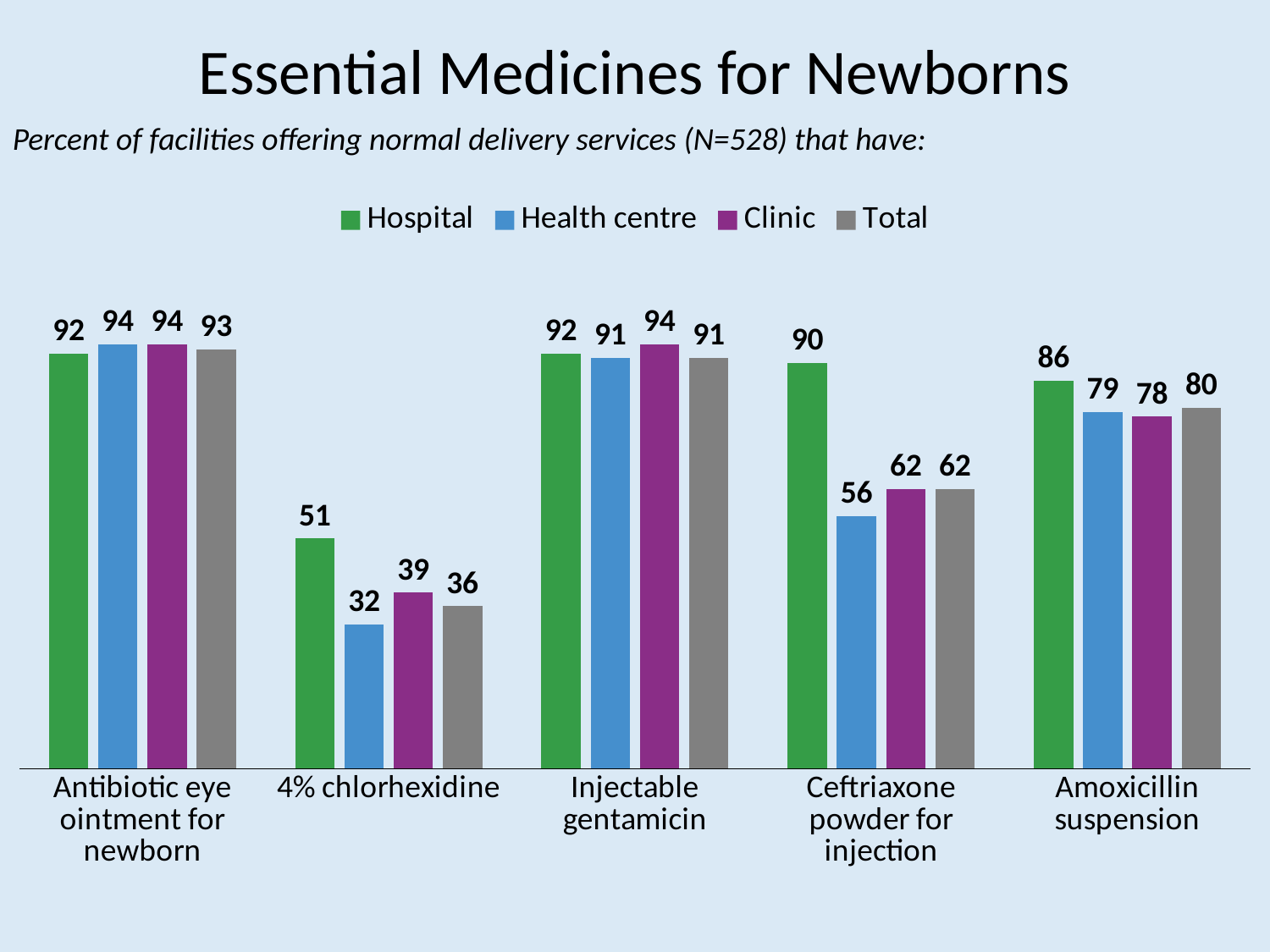

# Essential Medicines for Newborns
Percent of facilities offering normal delivery services (N=528) that have:

### Chart

| Category | Hospital | Health centre | Clinic | Total |
|---|---|---|---|---|
| Antibiotic eye ointment for newborn | 92.0 | 94.0 | 94.0 | 93.0 |
| 4% chlorhexidine | 51.0 | 32.0 | 39.0 | 36.0 |
| Injectable gentamicin | 92.0 | 91.0 | 94.0 | 91.0 |
| Ceftriaxone powder for injection | 90.0 | 56.0 | 62.0 | 62.0 |
| Amoxicillin suspension | 86.0 | 79.0 | 78.0 | 80.0 |